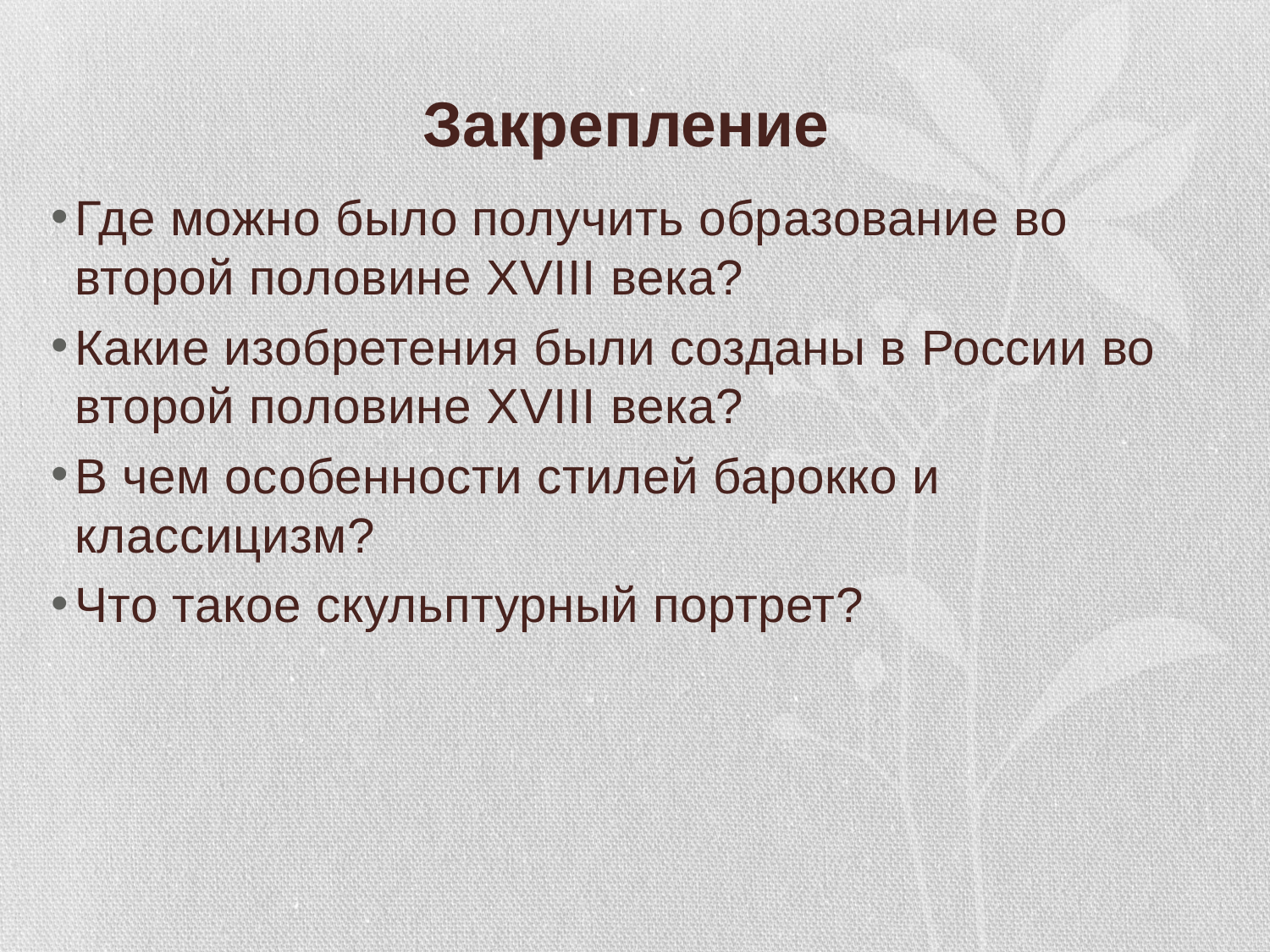

# Закрепление
Где можно было получить образование во второй половине XVIII века?
Какие изобретения были созданы в России во второй половине XVIII века?
В чем особенности стилей барокко и классицизм?
Что такое скульптурный портрет?